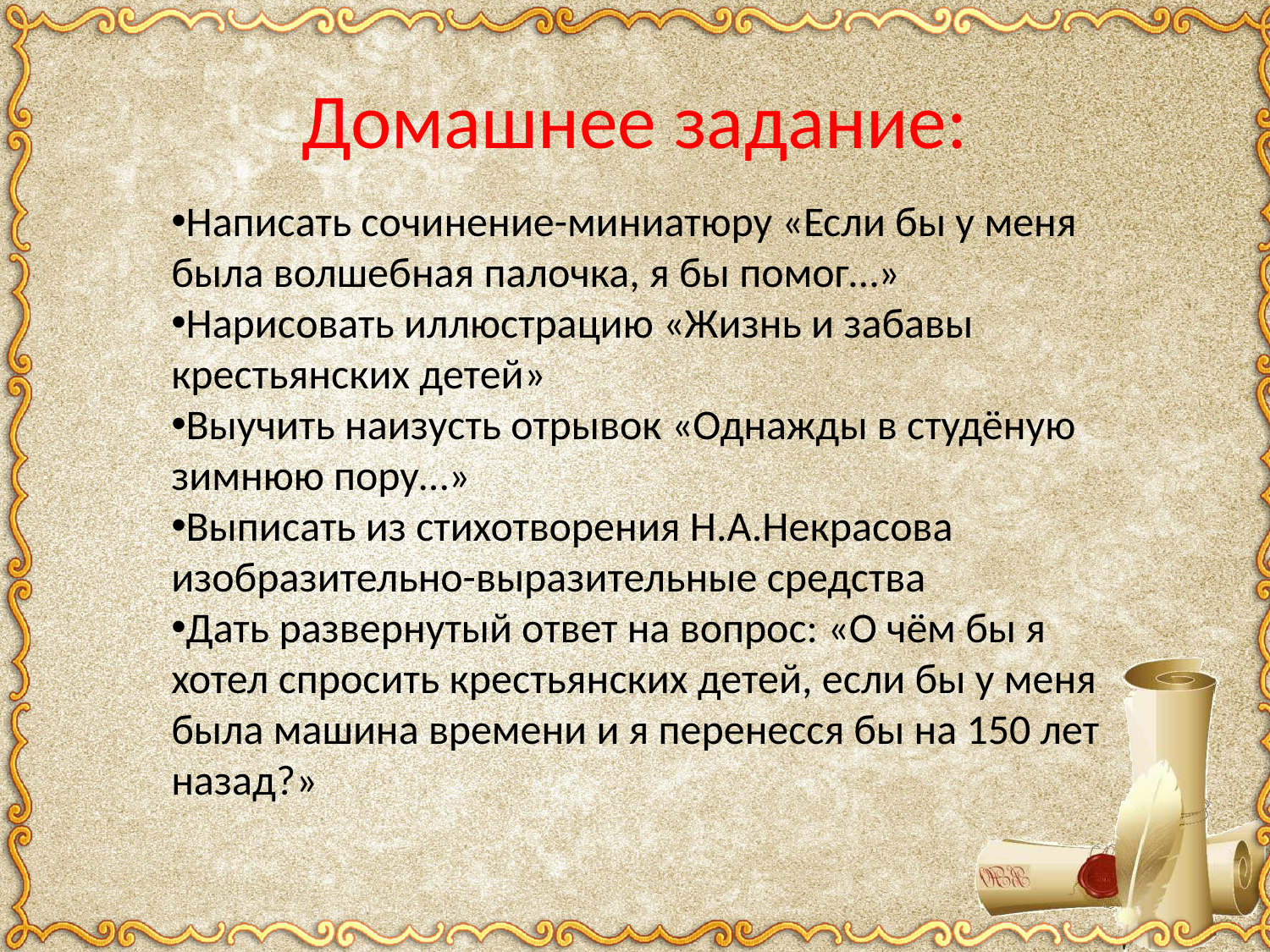

# Домашнее задание:
Написать сочинение-миниатюру «Если бы у меня была волшебная палочка, я бы помог…»
Нарисовать иллюстрацию «Жизнь и забавы крестьянских детей»
Выучить наизусть отрывок «Однажды в студёную зимнюю пору…»
Выписать из стихотворения Н.А.Некрасова изобразительно-выразительные средства
Дать развернутый ответ на вопрос: «О чём бы я хотел спросить крестьянских детей, если бы у меня  была машина времени и я перенесся бы на 150 лет назад?»